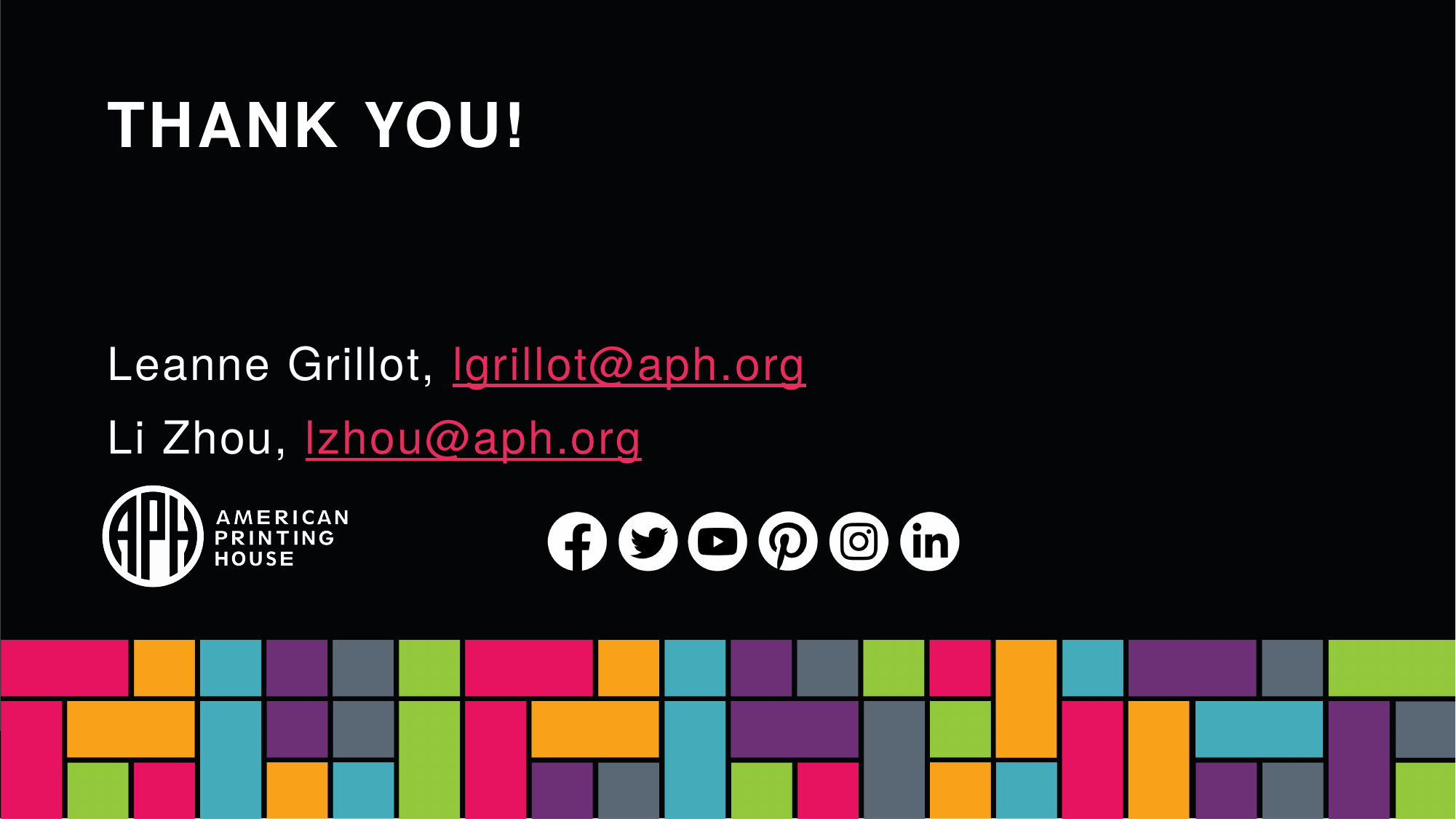

# THANK YOU!
Leanne Grillot, lgrillot@aph.org
Li Zhou, lzhou@aph.org